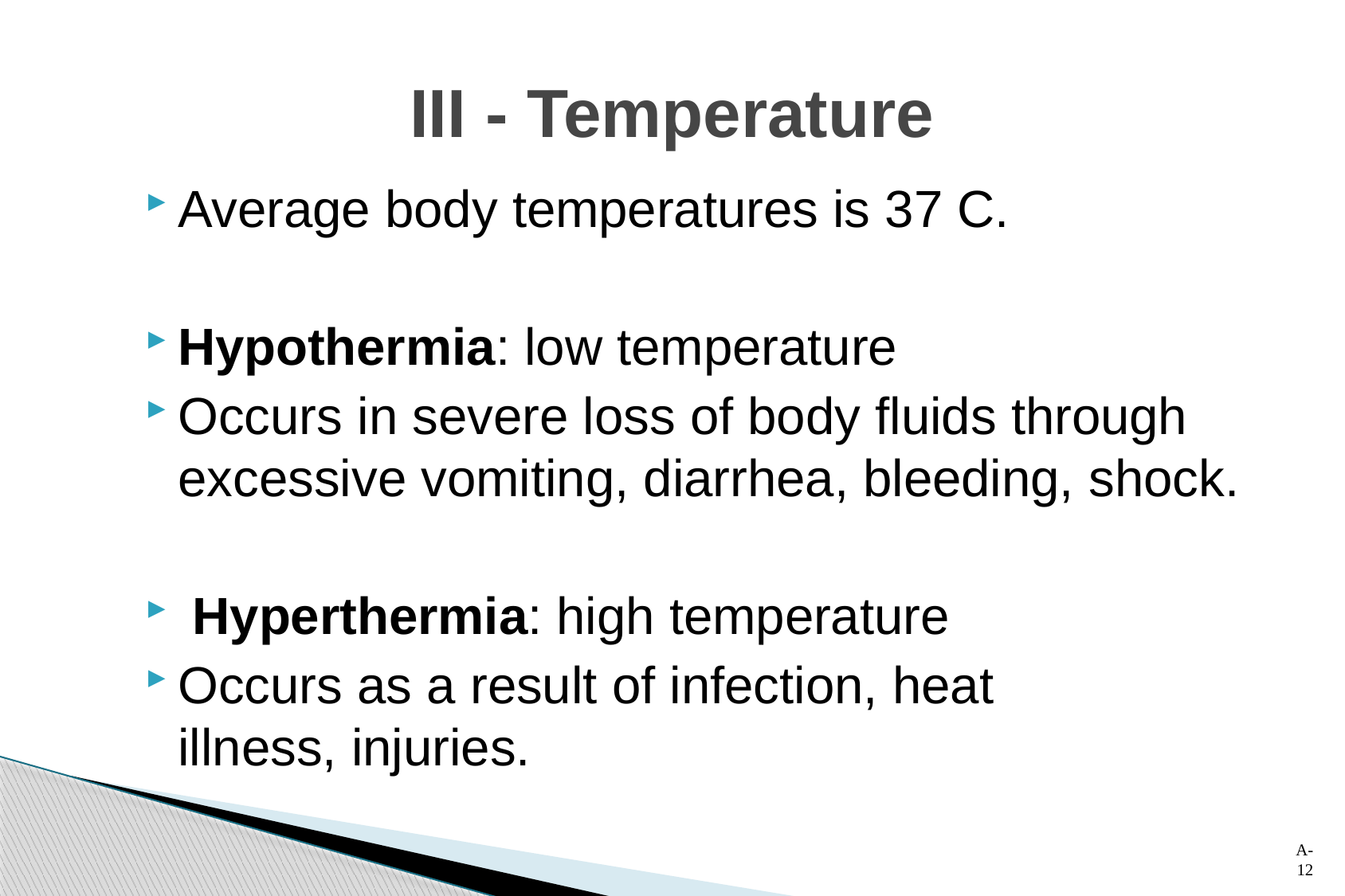

# III - Temperature
Average body temperatures is 37 C.

Hypothermia: low temperature
Occurs in severe loss of body fluids through excessive vomiting, diarrhea, bleeding, shock.

 Hyperthermia: high temperature
Occurs as a result of infection, heat             illness, injuries.
A-12